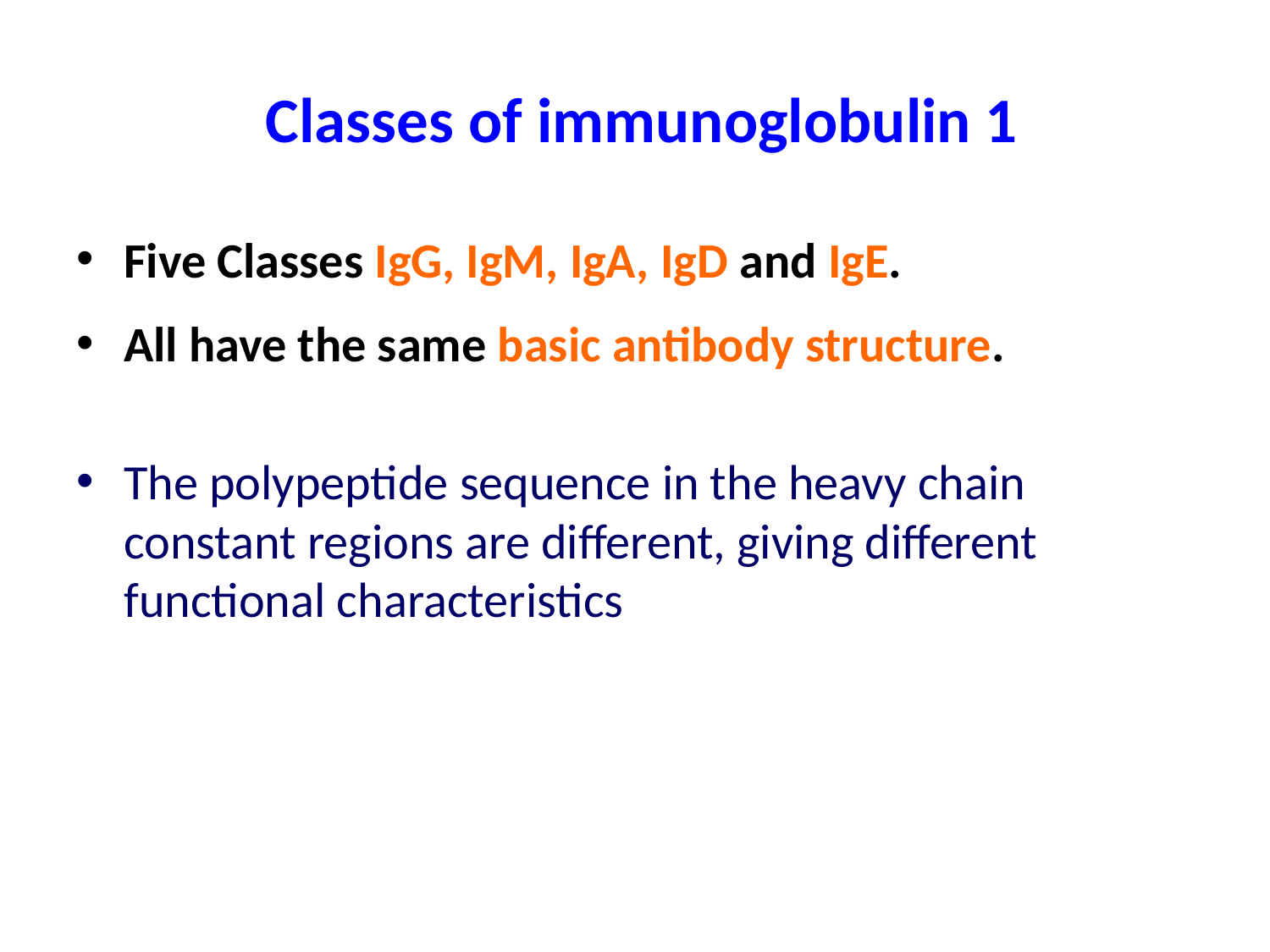

# Classes of immunoglobulin 1
Five Classes IgG, IgM, IgA, IgD and IgE.
All have the same basic antibody structure.

The polypeptide sequence in the heavy chain constant regions are different, giving different functional characteristics